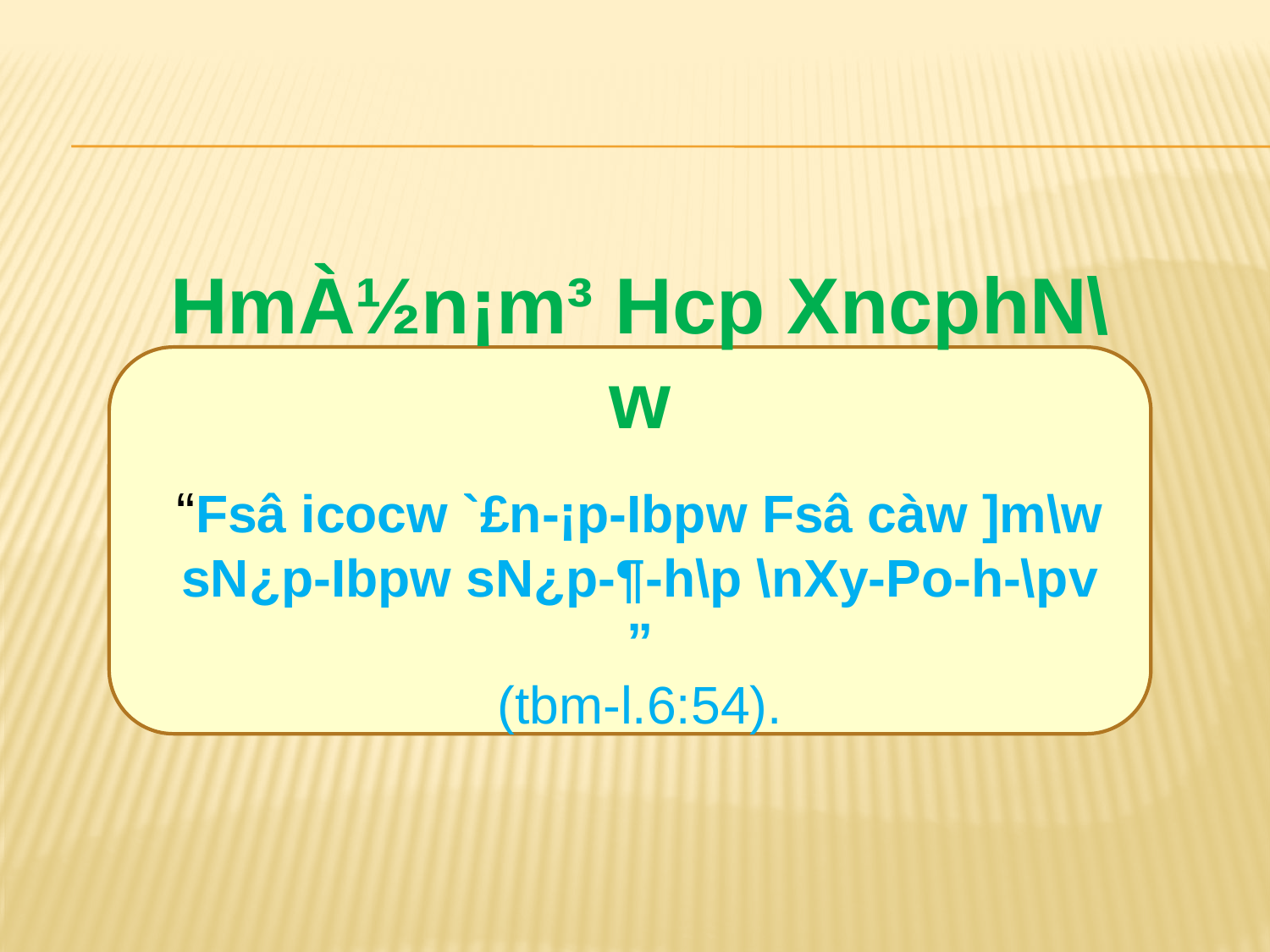

HmÀ½n¡m³ Hcp XncphN\w

“Fsâ icocw `£n-¡p-Ibpw Fsâ càw ]m\w sN¿p-Ibpw sN¿p-¶-h\p \nXy-Po-h-\p­v ”
(tbm-l.6:54).